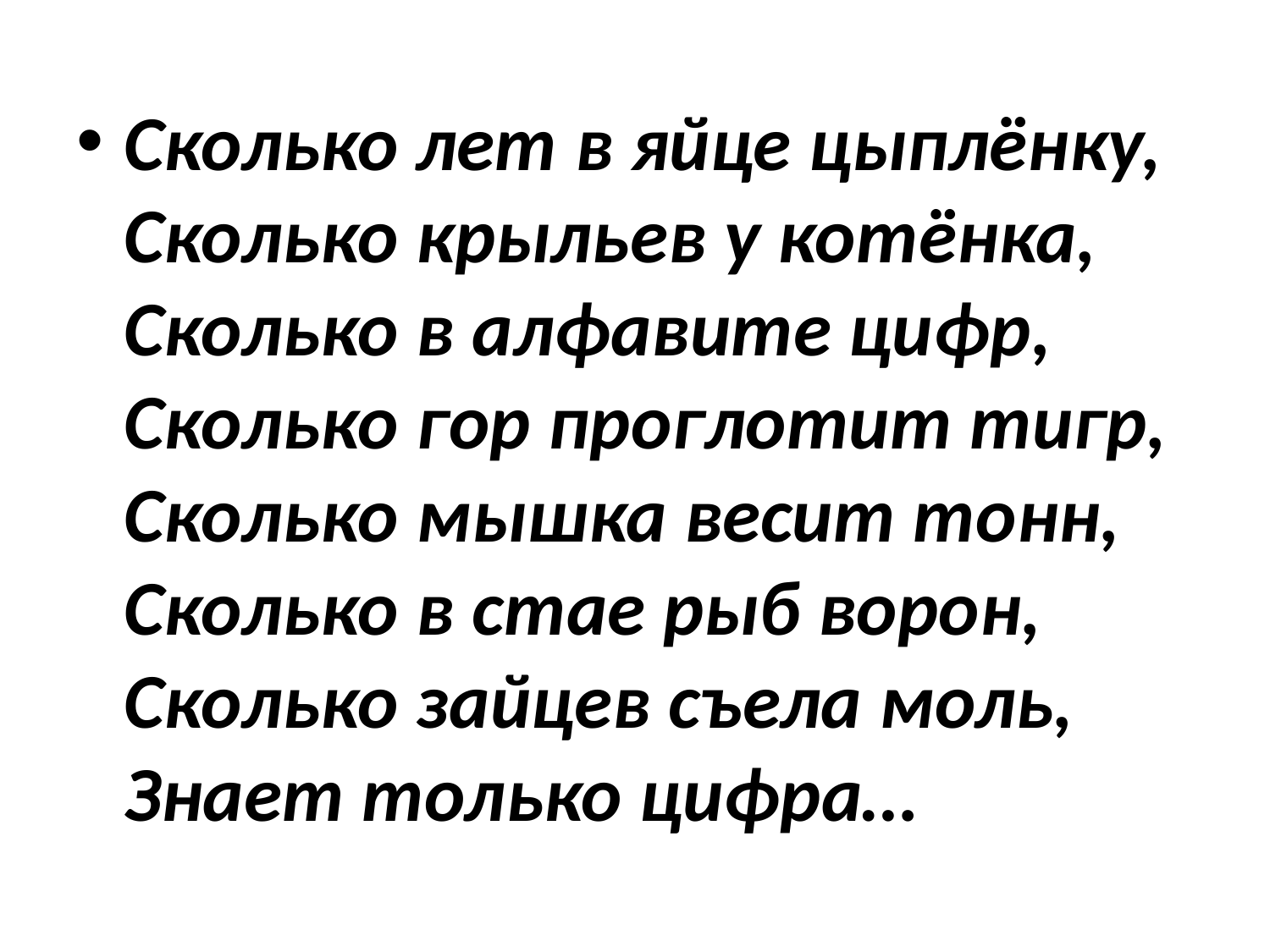

Сколько лет в яйце цыплёнку,
Сколько крыльев у котёнка,
Сколько в алфавите цифр,
Сколько гор проглотит тигр,
Сколько мышка весит тонн,
Сколько в стае рыб ворон,
Сколько зайцев съела моль,
Знает только цифра…